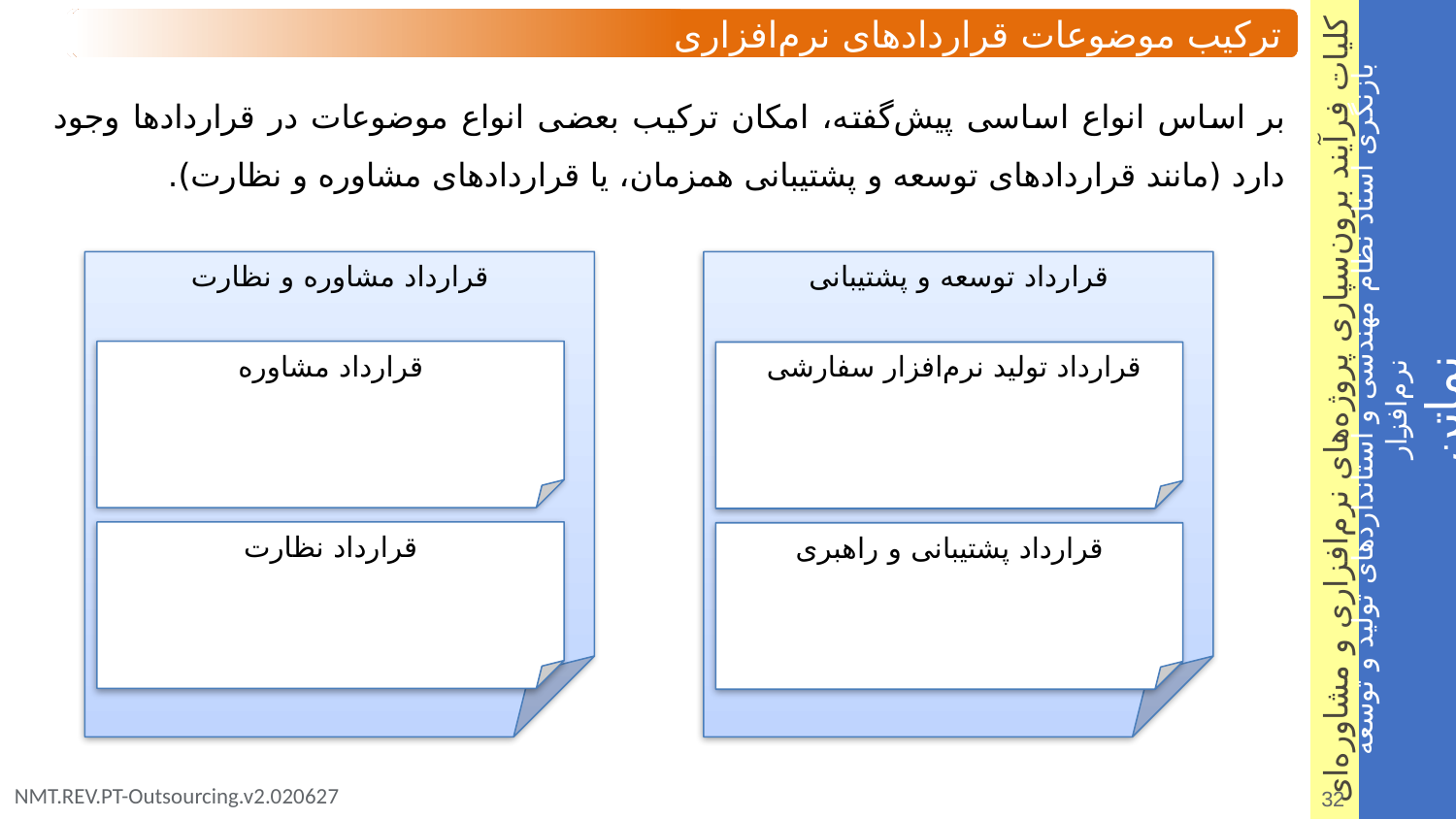

ترکیب موضوعات قراردادهای نرم‌افزاری
بر اساس انواع اساسی پیش‌گفته، امکان ترکیب بعضی انواع موضوعات در قراردادها وجود دارد (مانند قراردادهای توسعه و پشتیبانی همزمان، یا قراردادهای مشاوره و نظارت).

قرارداد مشاوره و نظارت
قرارداد توسعه و پشتیبانی
قرارداد مشاوره
قرارداد تولید نرم‌افزار سفارشی
قرارداد نظارت
قرارداد پشتیبانی و راهبری
32